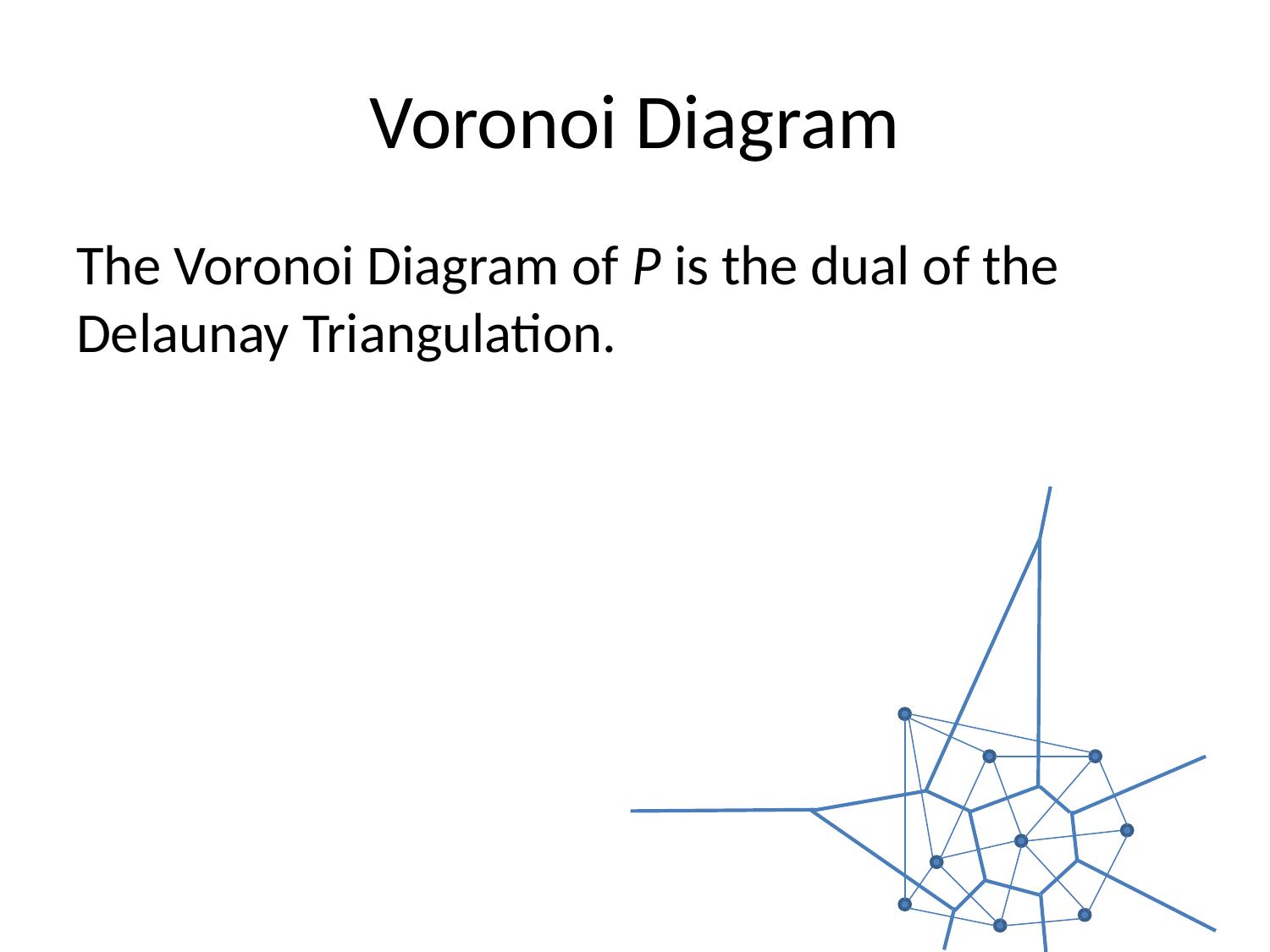

# Voronoi Diagram
The Voronoi Diagram of P is the dual of the Delaunay Triangulation.